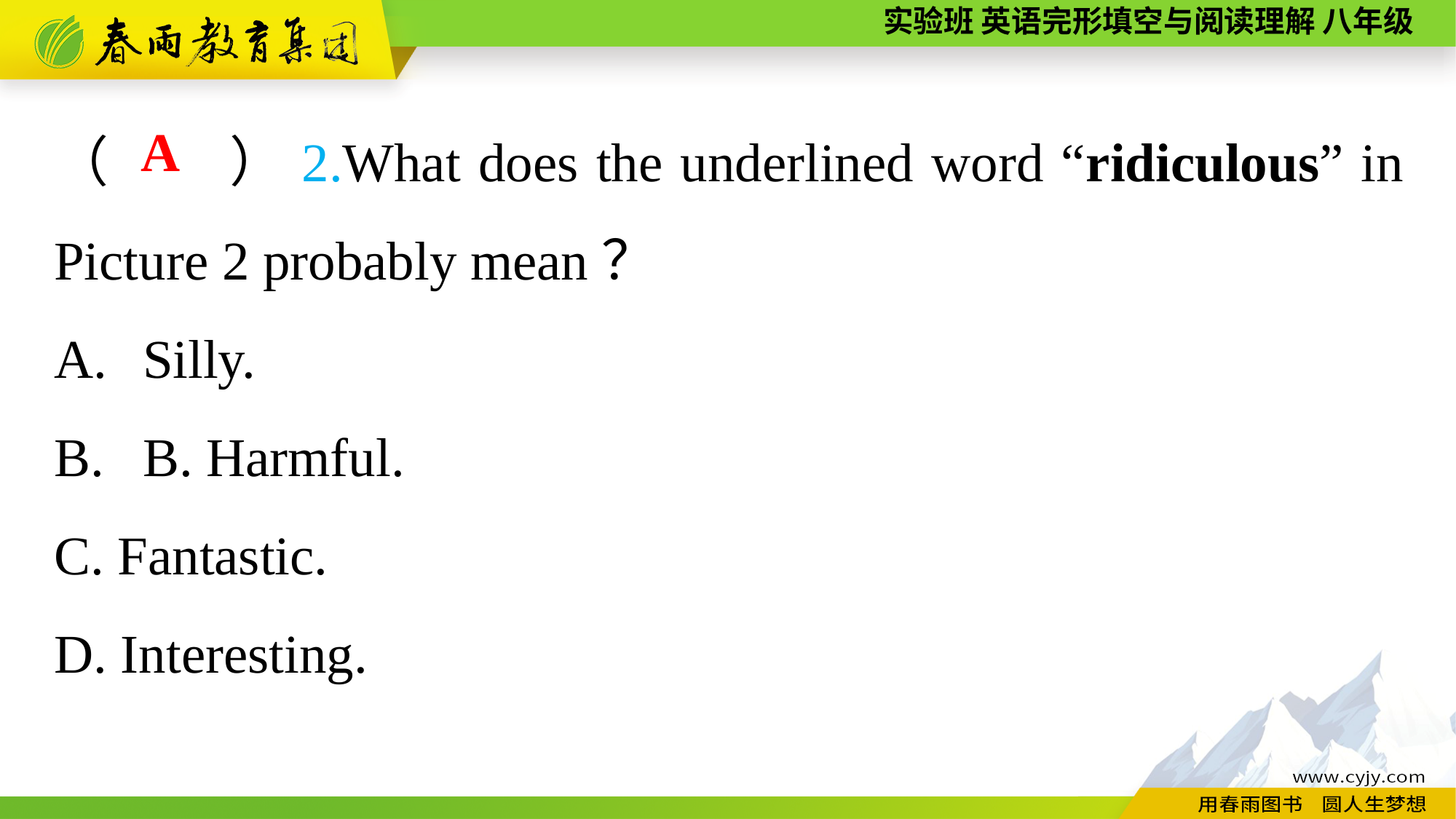

（　　）2.What does the underlined word “ridiculous” in Picture 2 probably mean？
Silly.
B. Harmful.
C. Fantastic.
D. Interesting.
A